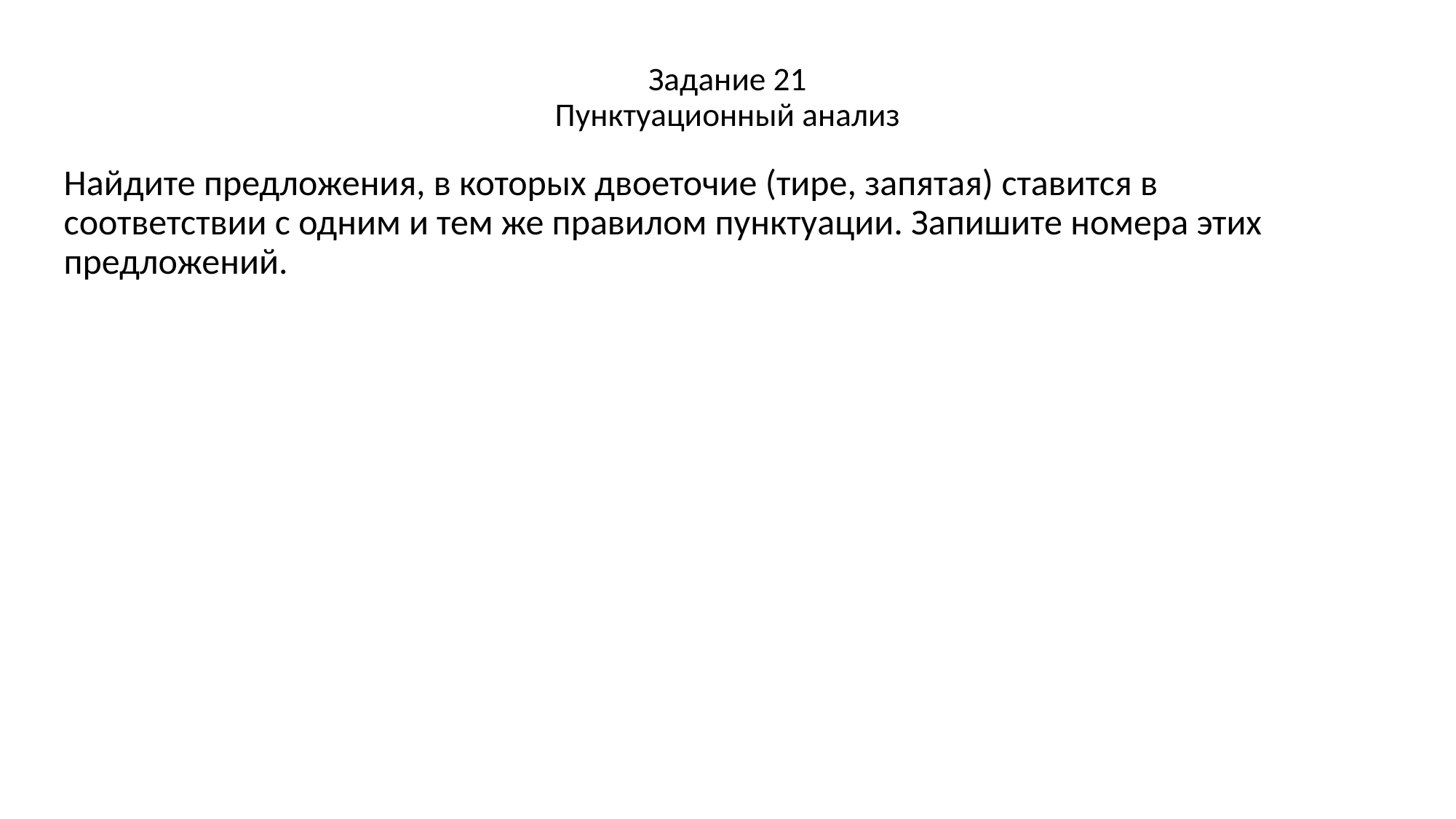

# Задание 21 Пунктуационный анализ
Найдите предложения, в которых двоеточие (тире, запятая) ставится в соответствии с одним и тем же правилом пунктуации. Запишите номера этих предложений.